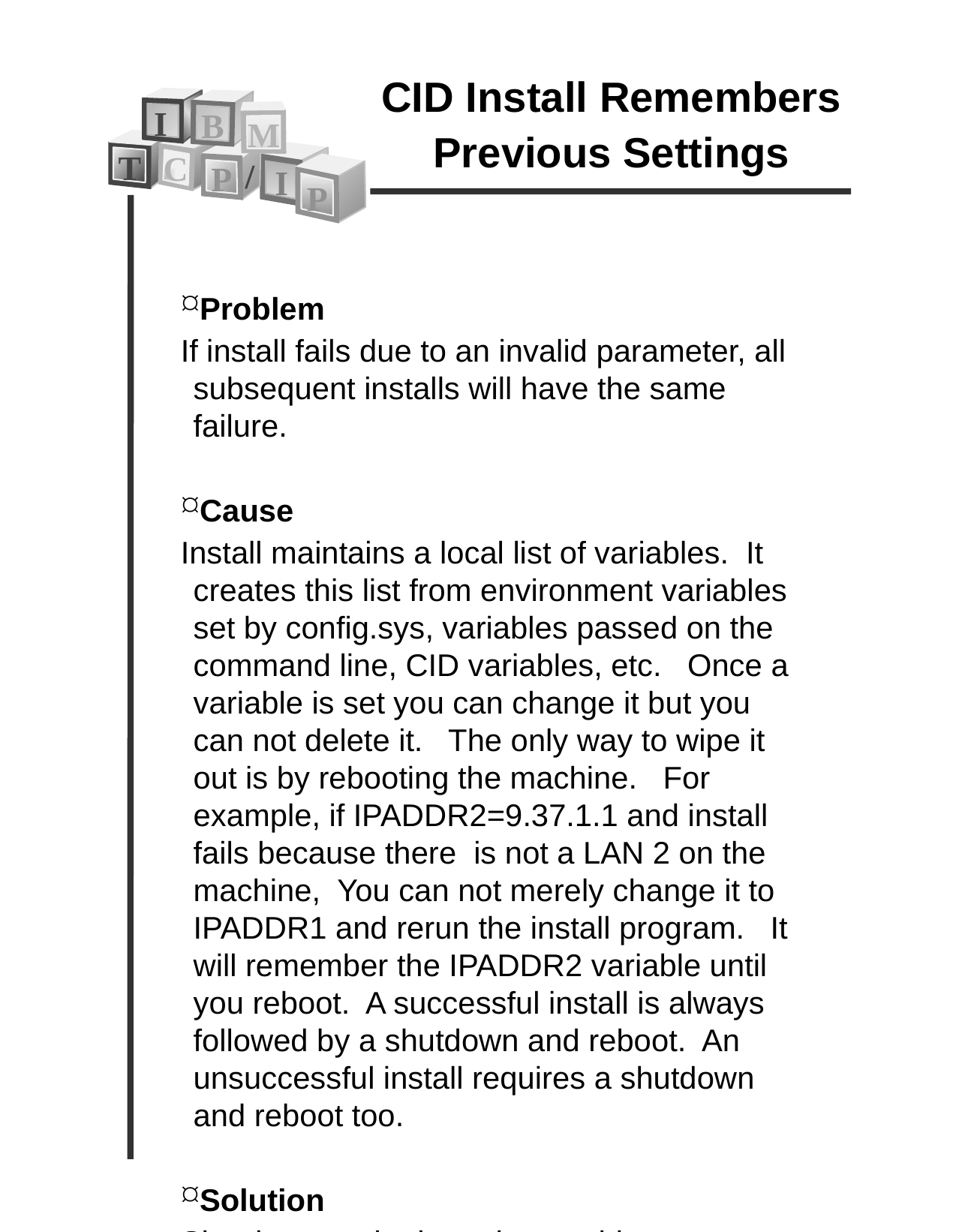

CID Install Remembers Previous Settings

I

B

M

T
C

/

P

I

P

Problem
If install fails due to an invalid parameter, all subsequent installs will have the same failure.

Cause
Install maintains a local list of variables.  It creates this list from environment variables set by config.sys, variables passed on the command line, CID variables, etc.   Once a variable is set you can change it but you can not delete it.   The only way to wipe it out is by rebooting the machine.   For example, if IPADDR2=9.37.1.1 and install fails because there  is not a LAN 2 on the machine,  You can not merely change it to IPADDR1 and rerun the install program.   It will remember the IPADDR2 variable until you reboot.  A successful install is always followed by a shutdown and reboot.  An unsuccessful install requires a shutdown and reboot too.

Solution
Shutdown and reboot the machine.